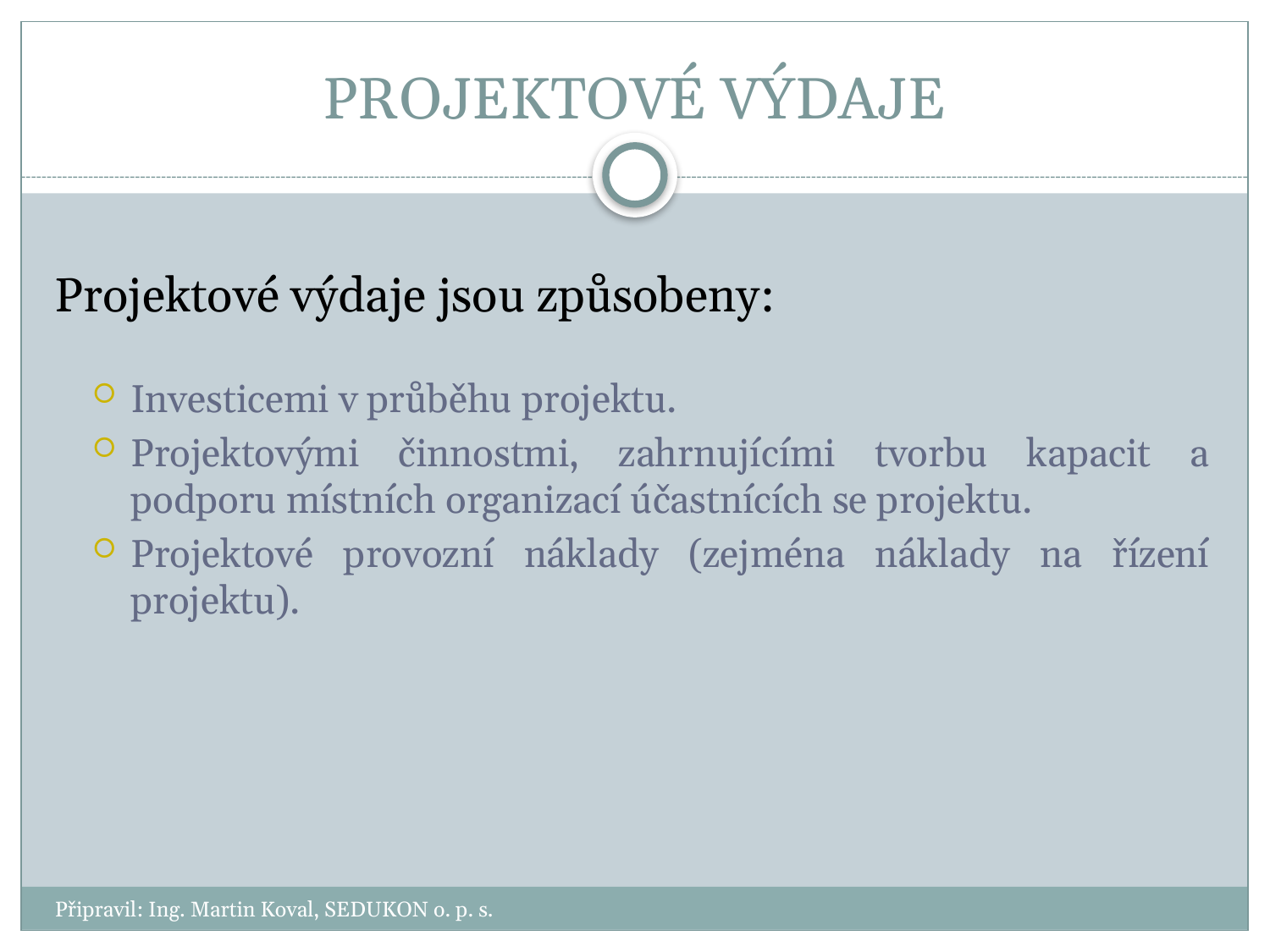

# PROJEKTOVÉ VÝDAJE
Projektové výdaje jsou způsobeny:

Investicemi v průběhu projektu.
Projektovými činnostmi, zahrnujícími tvorbu kapacit a podporu místních organizací účastnících se projektu.
Projektové provozní náklady (zejména náklady na řízení projektu).

Připravil: Ing. Martin Koval, SEDUKON o. p. s.